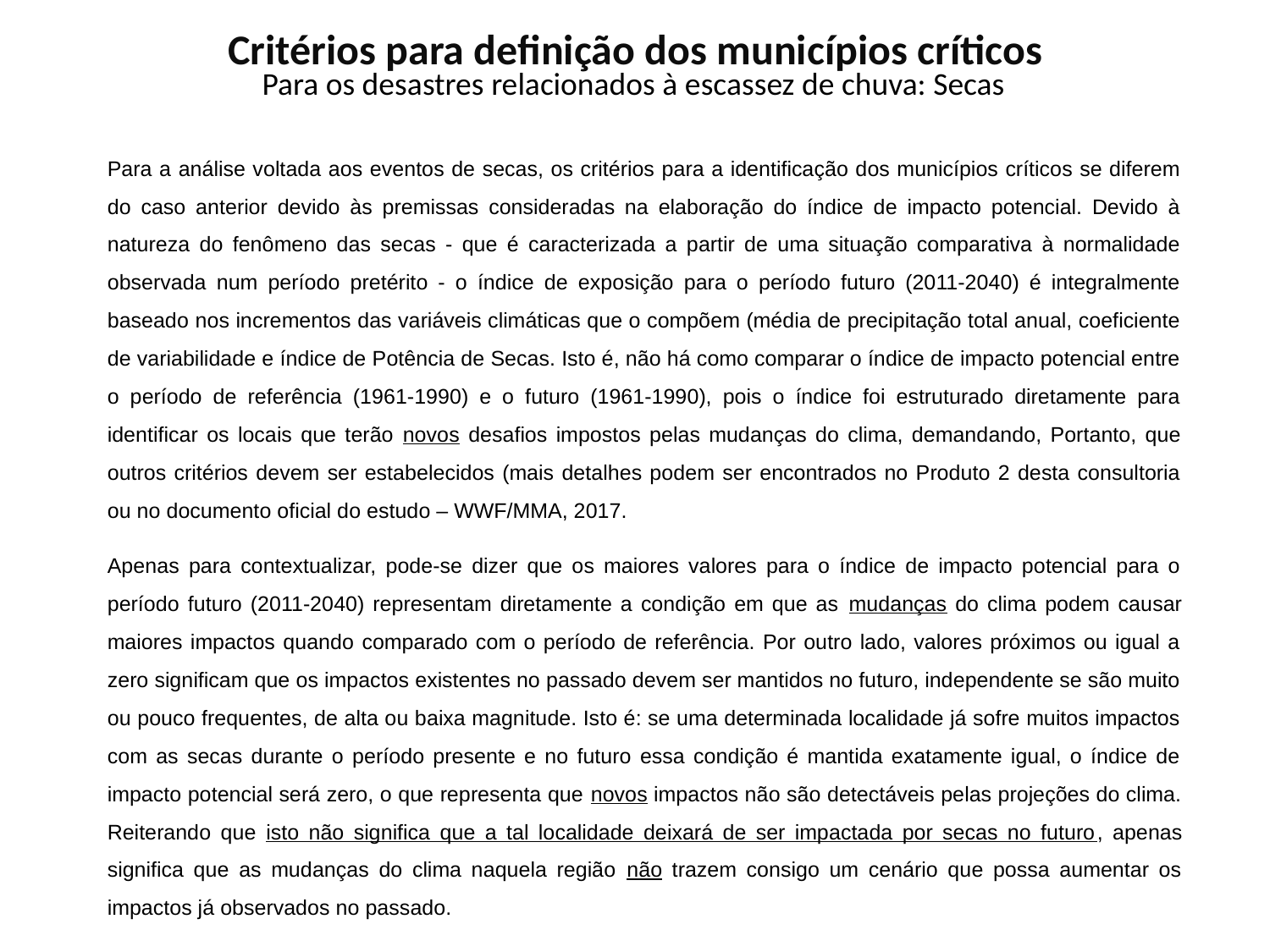

Critérios para definição dos municípios críticos
Para os desastres relacionados à escassez de chuva: Secas
Para a análise voltada aos eventos de secas, os critérios para a identificação dos municípios críticos se diferem do caso anterior devido às premissas consideradas na elaboração do índice de impacto potencial. Devido à natureza do fenômeno das secas - que é caracterizada a partir de uma situação comparativa à normalidade observada num período pretérito - o índice de exposição para o período futuro (2011-2040) é integralmente baseado nos incrementos das variáveis climáticas que o compõem (média de precipitação total anual, coeficiente de variabilidade e índice de Potência de Secas. Isto é, não há como comparar o índice de impacto potencial entre o período de referência (1961-1990) e o futuro (1961-1990), pois o índice foi estruturado diretamente para identificar os locais que terão novos desafios impostos pelas mudanças do clima, demandando, Portanto, que outros critérios devem ser estabelecidos (mais detalhes podem ser encontrados no Produto 2 desta consultoria ou no documento oficial do estudo – WWF/MMA, 2017.
Apenas para contextualizar, pode-se dizer que os maiores valores para o índice de impacto potencial para o período futuro (2011-2040) representam diretamente a condição em que as mudanças do clima podem causar maiores impactos quando comparado com o período de referência. Por outro lado, valores próximos ou igual a zero significam que os impactos existentes no passado devem ser mantidos no futuro, independente se são muito ou pouco frequentes, de alta ou baixa magnitude. Isto é: se uma determinada localidade já sofre muitos impactos com as secas durante o período presente e no futuro essa condição é mantida exatamente igual, o índice de impacto potencial será zero, o que representa que novos impactos não são detectáveis pelas projeções do clima. Reiterando que isto não significa que a tal localidade deixará de ser impactada por secas no futuro, apenas significa que as mudanças do clima naquela região não trazem consigo um cenário que possa aumentar os impactos já observados no passado.